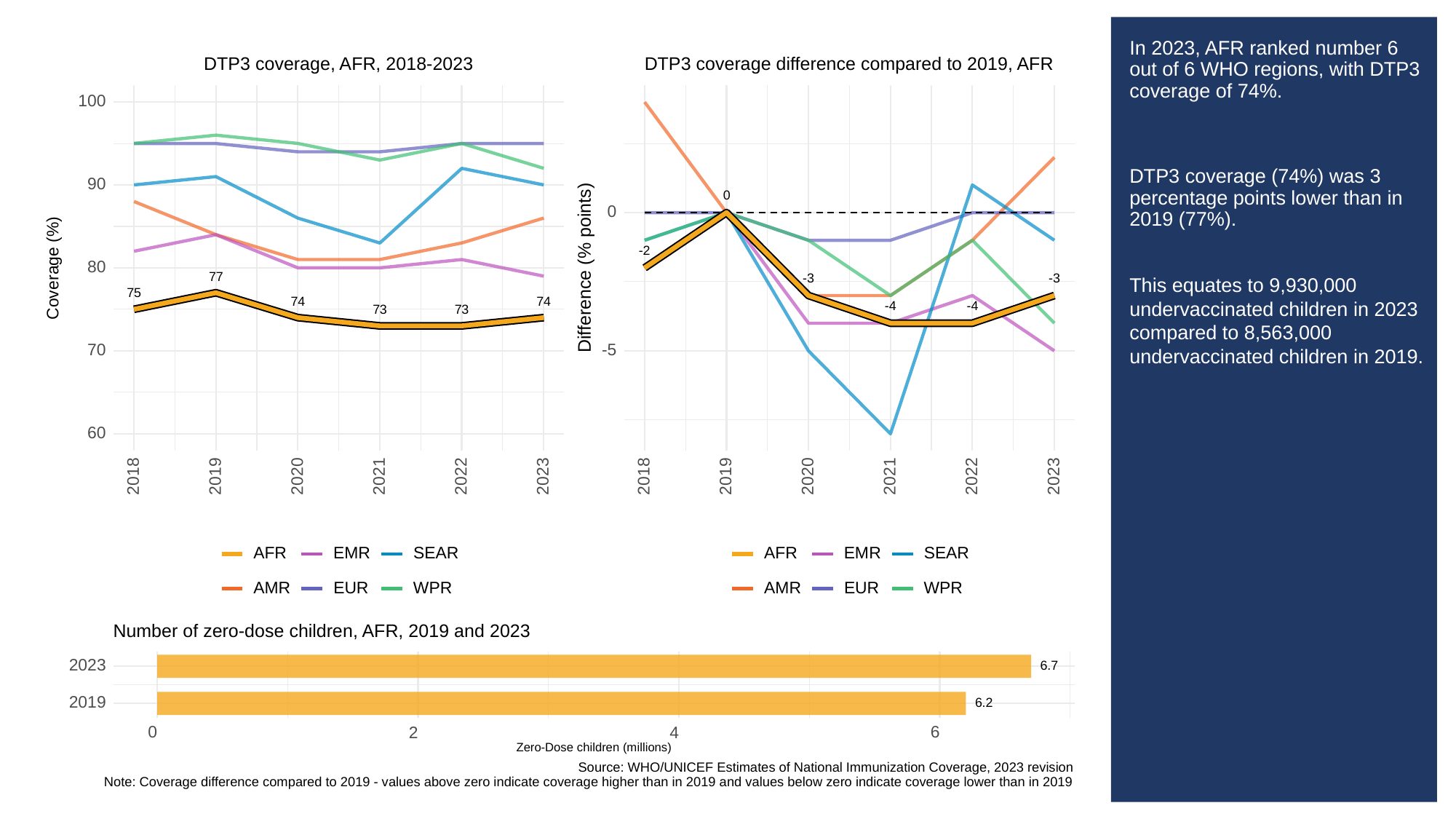

# In 2023, AFR ranked number 6 out of 6 WHO regions, with DTP3 coverage of 74%.

DTP3 coverage (74%) was 3 percentage points lower than in 2019 (77%).

This equates to 9,930,000 undervaccinated children in 2023 compared to 8,563,000 undervaccinated children in 2019.

DTP3 coverage difference compared to 2019, AFR
DTP3 coverage, AFR, 2018-2023

100

90

0

0

-2
Difference (% points)
Coverage (%)
80

77
-3
-3

75

74
74
-4
-4
73
73

70
-5

60

2023
2023
2018
2019
2020
2021
2022
2018
2019
2020
2021
2022
SEAR
SEAR
AFR
EMR
AFR
EMR

EUR
EUR
AMR
WPR
AMR
WPR

Number of zero-dose children, AFR, 2019 and 2023

2023
6.7

2019
6.2

0
6
2
4
Zero-Dose children (millions)
Source: WHO/UNICEF Estimates of National Immunization Coverage, 2023 revision
Note: Coverage difference compared to 2019 - values above zero indicate coverage higher than in 2019 and values below zero indicate coverage lower than in 2019